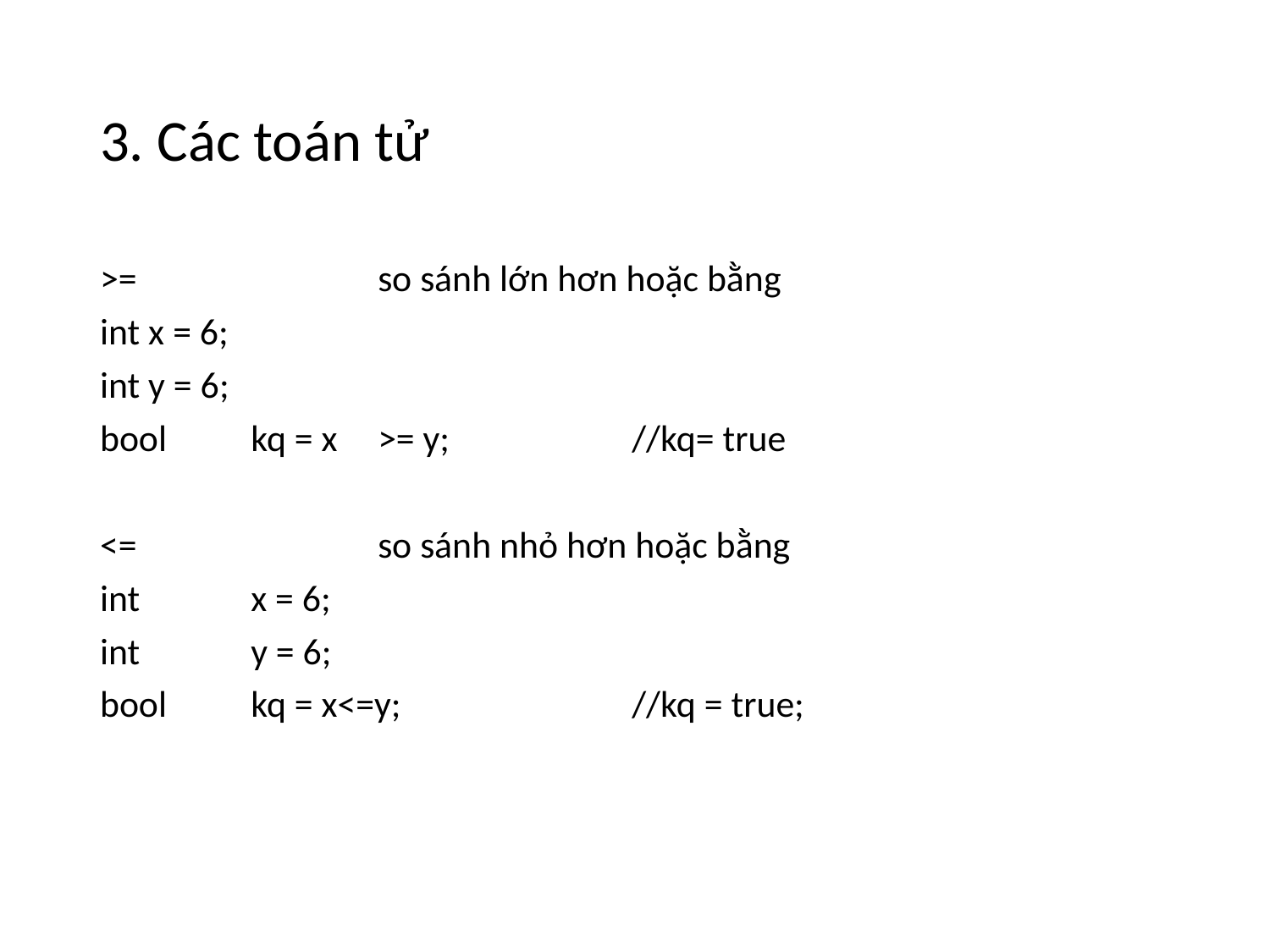

# 3. Các toán tử
>=		so sánh lớn hơn hoặc bằng
int x = 6;
int y = 6;
bool 	kq = x	>= y;		//kq= true

<=		so sánh nhỏ hơn hoặc bằng
int	x = 6;
int 	y = 6;
bool	kq = x<=y;		//kq = true;